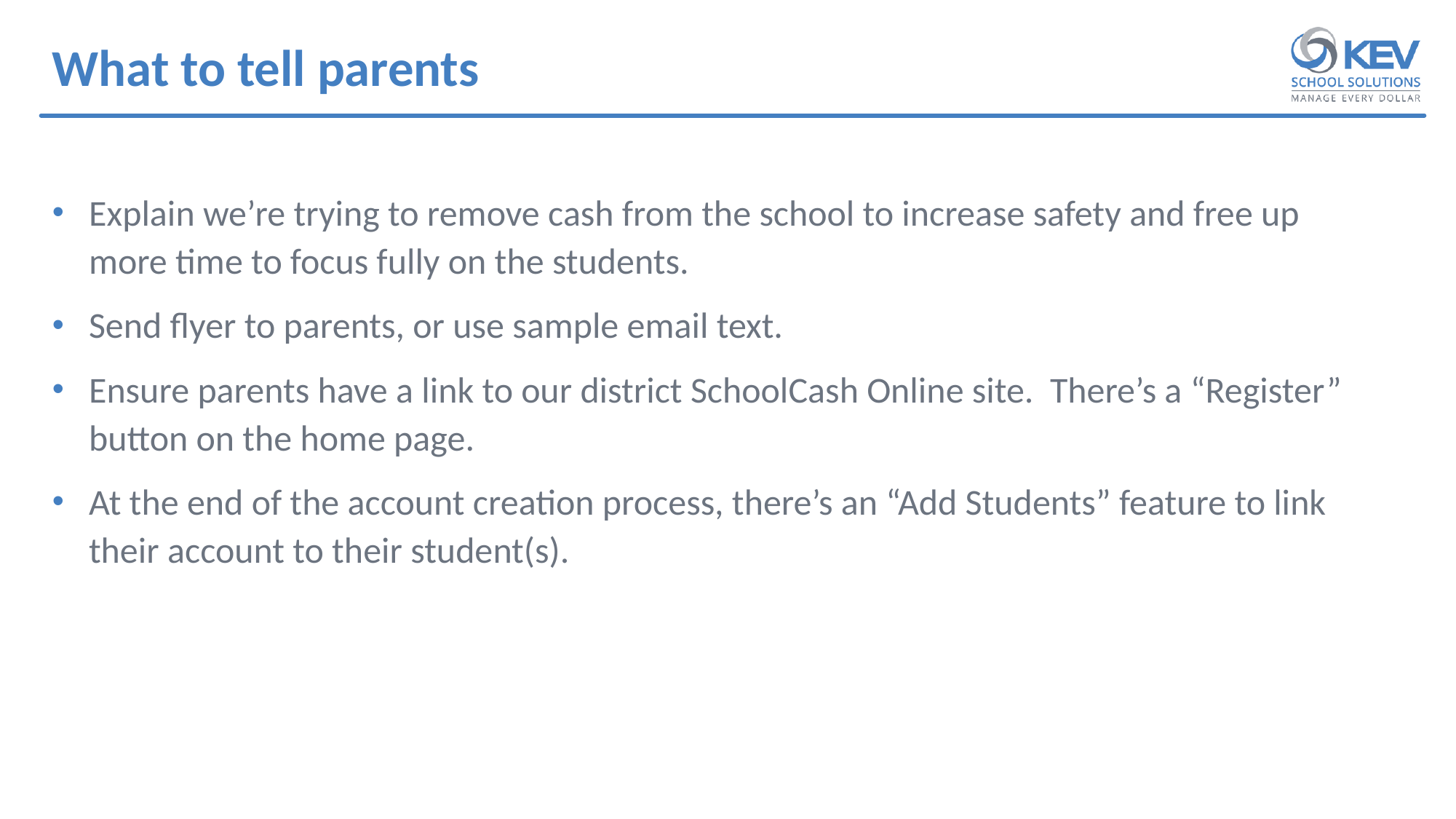

# What to tell parents
Explain we’re trying to remove cash from the school to increase safety and free up more time to focus fully on the students.
Send flyer to parents, or use sample email text.
Ensure parents have a link to our district SchoolCash Online site.  There’s a “Register” button on the home page.
At the end of the account creation process, there’s an “Add Students” feature to link their account to their student(s).